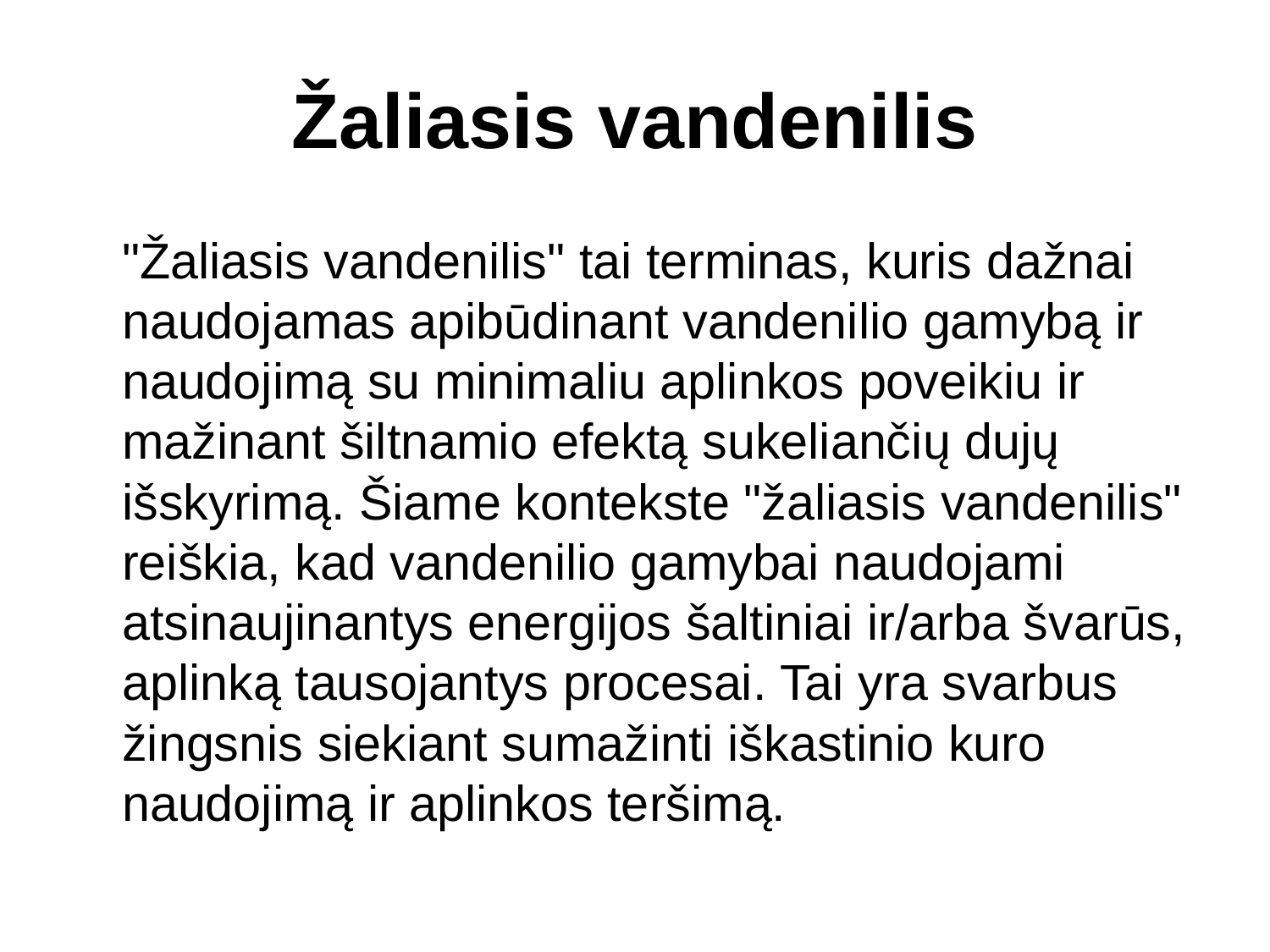

# Žaliasis vandenilis
"Žaliasis vandenilis" tai terminas, kuris dažnai naudojamas apibūdinant vandenilio gamybą ir naudojimą su minimaliu aplinkos poveikiu ir mažinant šiltnamio efektą sukeliančių dujų išskyrimą. Šiame kontekste "žaliasis vandenilis" reiškia, kad vandenilio gamybai naudojami atsinaujinantys energijos šaltiniai ir/arba švarūs, aplinką tausojantys procesai. Tai yra svarbus žingsnis siekiant sumažinti iškastinio kuro naudojimą ir aplinkos teršimą.